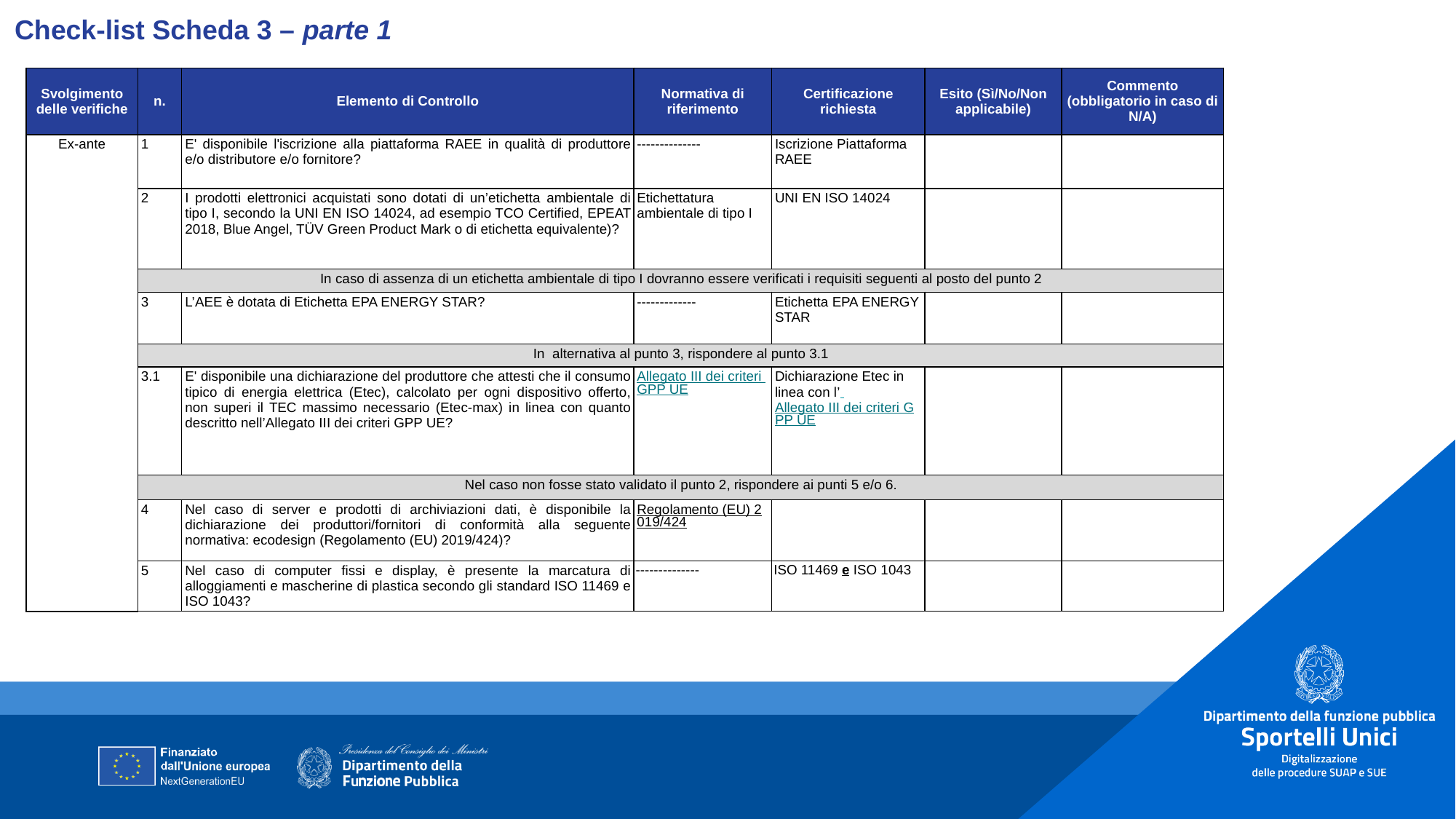

Check-list Scheda 3 – parte 1

| Svolgimento delle verifiche | n. | Elemento di Controllo | Normativa di riferimento | Certificazione richiesta | Esito (Sì/No/Non applicabile) | Commento (obbligatorio in caso di N/A) |
| --- | --- | --- | --- | --- | --- | --- |
| Ex-ante | 1 | E' disponibile l'iscrizione alla piattaforma RAEE in qualità di produttore e/o distributore e/o fornitore? | -------------- | Iscrizione Piattaforma RAEE |  |  |
|  | 2 | I prodotti elettronici acquistati sono dotati di un’etichetta ambientale di tipo I, secondo la UNI EN ISO 14024, ad esempio TCO Certified, EPEAT 2018, Blue Angel, TÜV Green Product Mark o di etichetta equivalente)? | Etichettatura ambientale di tipo I | UNI EN ISO 14024 |  |  |
|  | In caso di assenza di un etichetta ambientale di tipo I dovranno essere verificati i requisiti seguenti al posto del punto 2 |  |  |  |  |  |
|  | 3 | L’AEE è dotata di Etichetta EPA ENERGY STAR? | ------------- | Etichetta EPA ENERGY STAR |  |  |
|  | In  alternativa al punto 3, rispondere al punto 3.1 |  |  |  |  |  |
|  | 3.1 | E' disponibile una dichiarazione del produttore che attesti che il consumo tipico di energia elettrica (Etec), calcolato per ogni dispositivo offerto, non superi il TEC massimo necessario (Etec-max) in linea con quanto descritto nell’Allegato III dei criteri GPP UE? | Allegato III dei criteri GPP UE | Dichiarazione Etec in linea con l’ Allegato III dei criteri GPP UE |  |  |
|  | Nel caso non fosse stato validato il punto 2, rispondere ai punti 5 e/o 6. |  |  |  |  |  |
|  | 4 | Nel caso di server e prodotti di archiviazioni dati, è disponibile la dichiarazione dei produttori/fornitori di conformità alla seguente normativa: ecodesign (Regolamento (EU) 2019/424)? | Regolamento (EU) 2019/424 |  |  |  |
|  | 5 | Nel caso di computer fissi e display, è presente la marcatura di alloggiamenti e mascherine di plastica secondo gli standard ISO 11469 e ISO 1043? | -------------- | ISO 11469 e ISO 1043 |  |  |